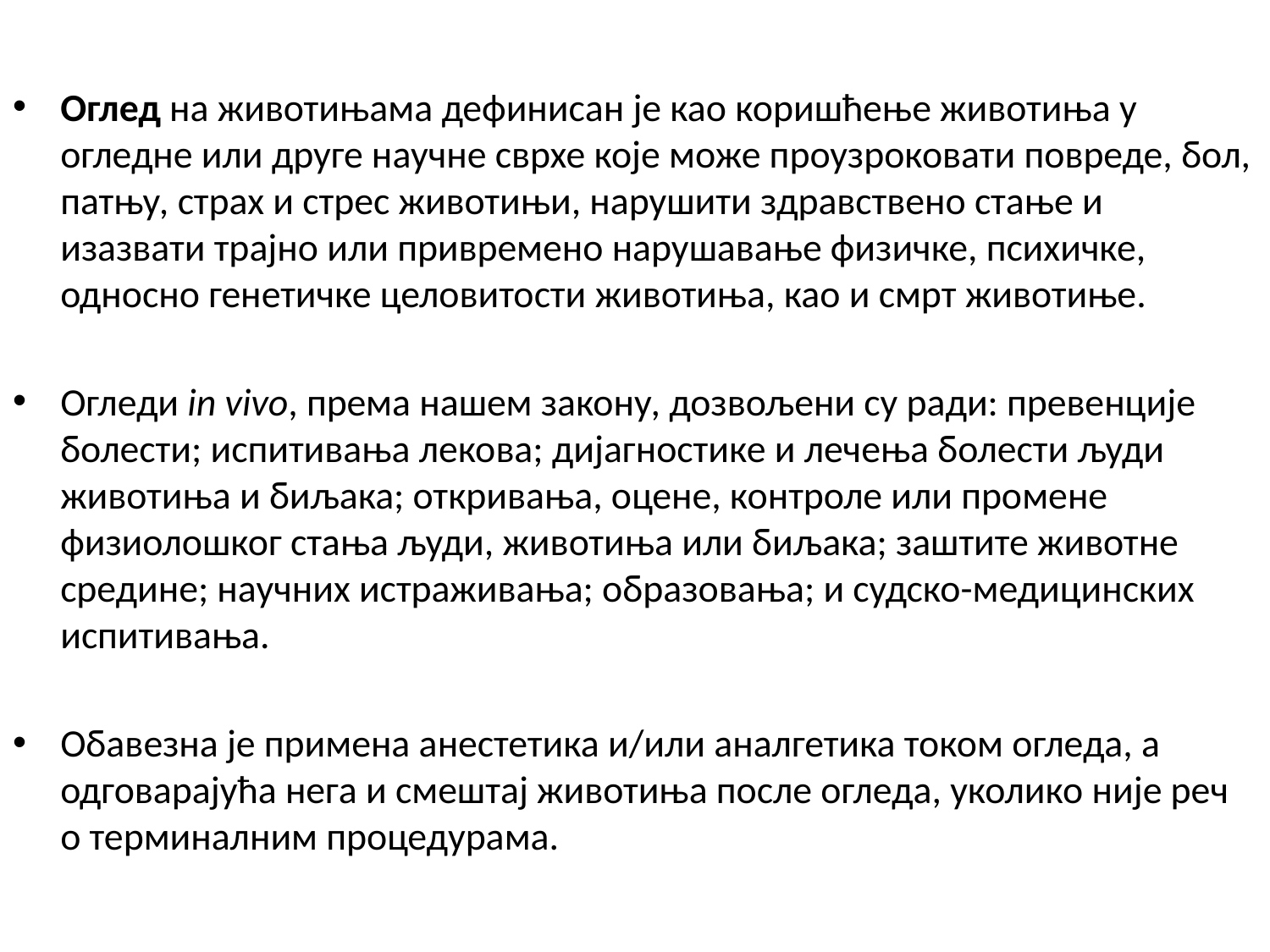

Оглед на животињама дефинисан је као коришћење животиња у огледне или друге научне сврхе које може проузроковати повреде, бол, патњу, страх и стрес животињи, нарушити здравствено стање и изазвати трајно или привремено нарушавање физичке, психичке, односно генетичке целовитости животиња, као и смрт животиње.

Огледи in vivo, према нашем закону, дозвољени су ради: превенције болести; испитивања лекова; дијагностике и лечења болести људи животиња и биљака; откривања, оцене, контроле или промене физиолошког стања људи, животиња или биљака; заштите животне средине; научних истраживања; образовања; и судско-медицинских испитивања.

Обавезна је примена анестетика и/или аналгетика током огледа, а одговарајућа нега и смештај животиња после огледа, уколико није реч о терминалним процедурама.